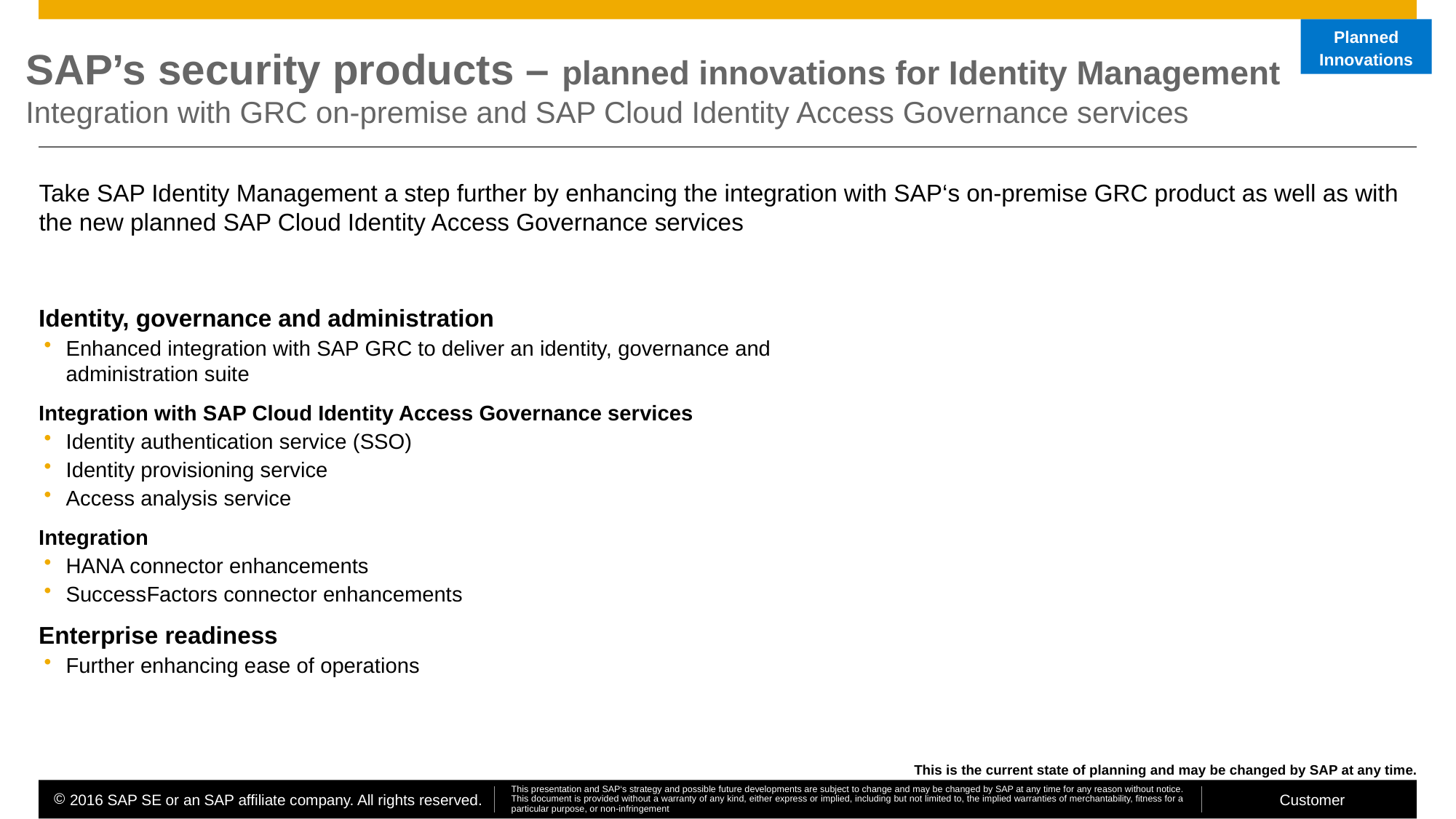

Planned Innovations
# SAP’s security products – planned innovations for Identity Management Integration with GRC on-premise and SAP Cloud Identity Access Governance services
Take SAP Identity Management a step further by enhancing the integration with SAP‘s on-premise GRC product as well as with the new planned SAP Cloud Identity Access Governance services
Identity, governance and administration
Enhanced integration with SAP GRC to deliver an identity, governance and administration suite
Integration with SAP Cloud Identity Access Governance services
Identity authentication service (SSO)
Identity provisioning service
Access analysis service
Integration
HANA connector enhancements
SuccessFactors connector enhancements
Enterprise readiness
Further enhancing ease of operations

This is the current state of planning and may be changed by SAP at any time.